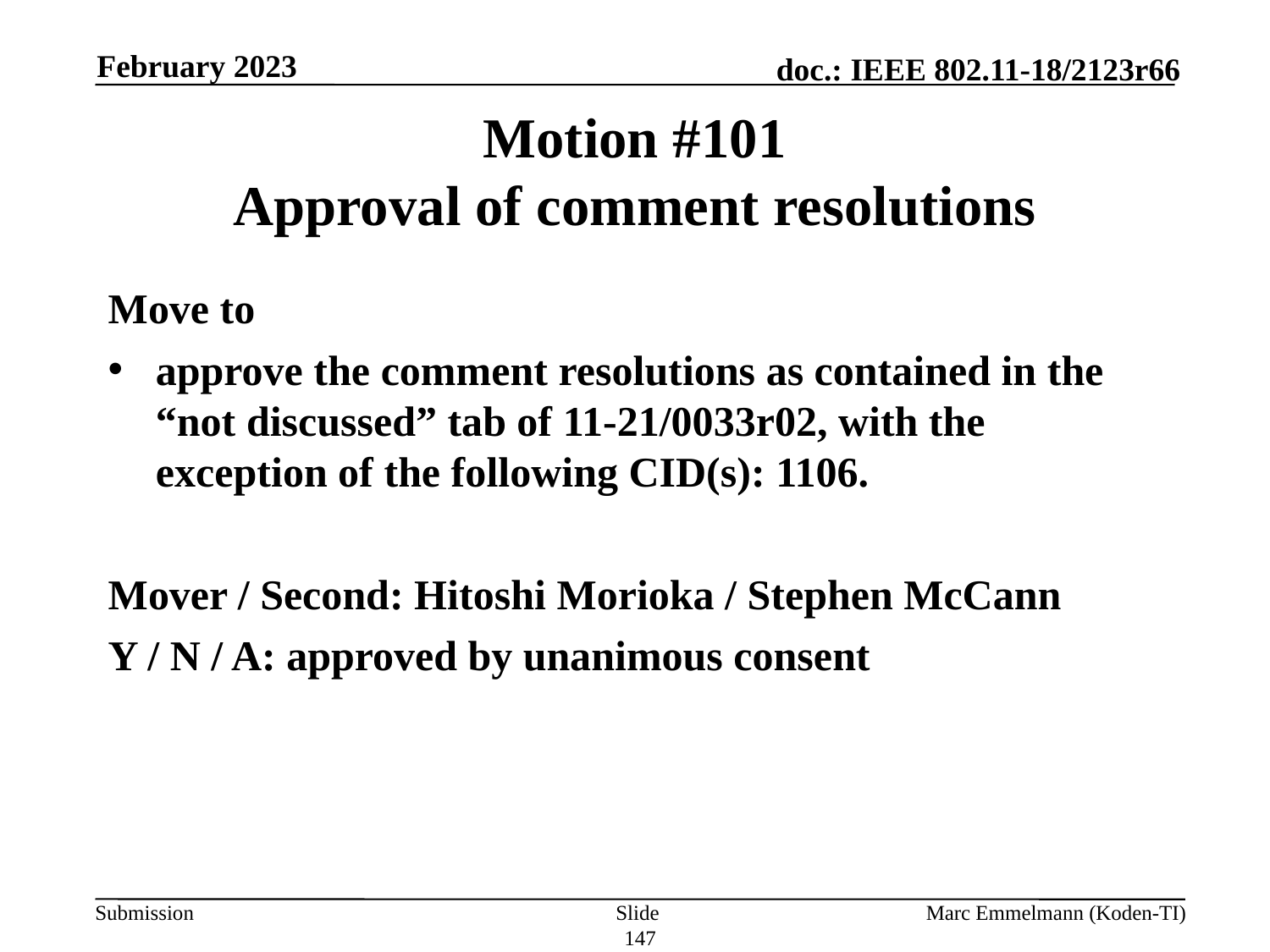

February 2023
# Motion #101 Approval of comment resolutions
Move to
approve the comment resolutions as contained in the “not discussed” tab of 11-21/0033r02, with the exception of the following CID(s): 1106.

Mover / Second: Hitoshi Morioka / Stephen McCann
Y / N / A: approved by unanimous consent
Slide 147
Marc Emmelmann (Koden-TI)